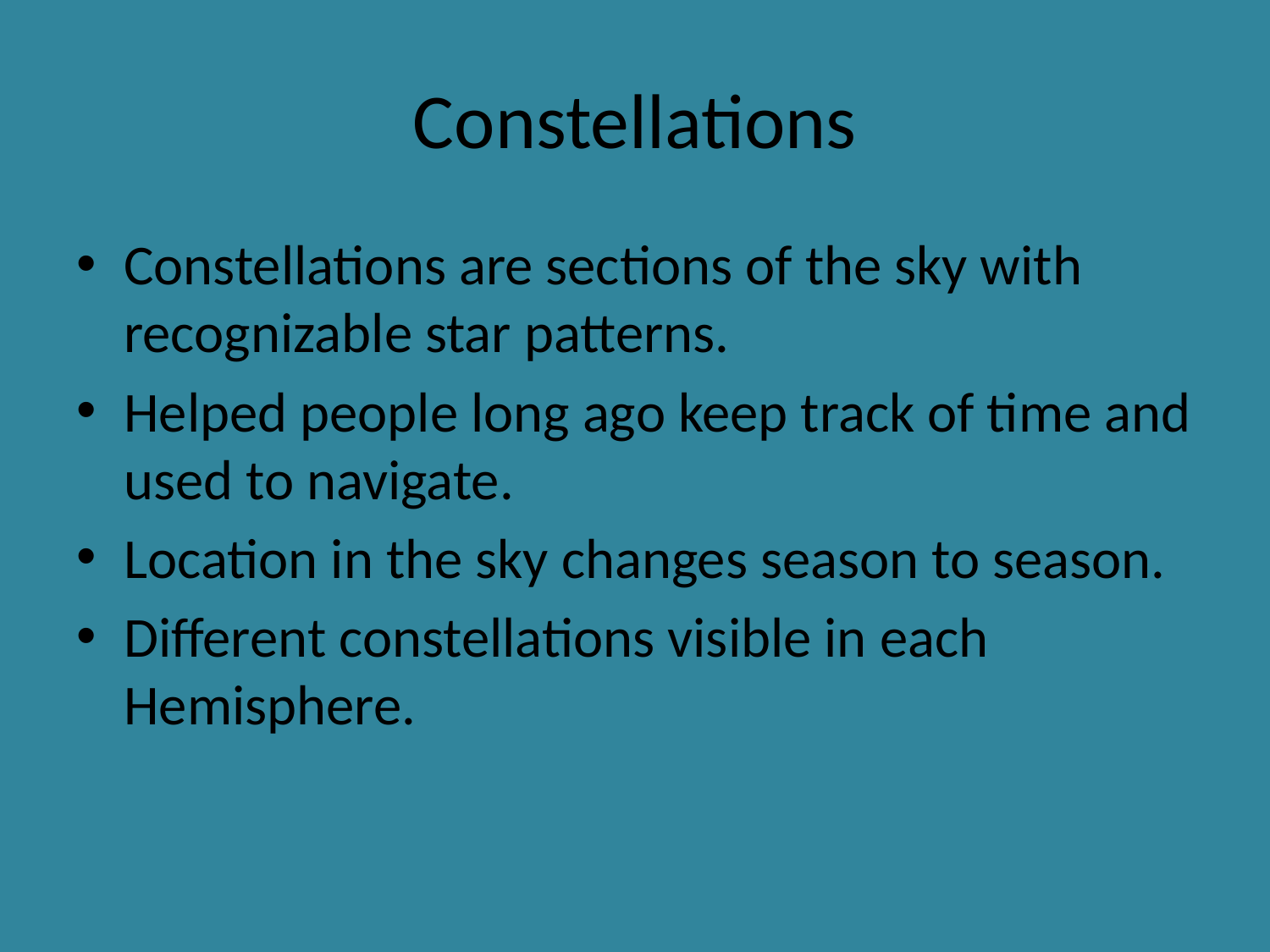

# Constellations
Constellations are sections of the sky with recognizable star patterns.
Helped people long ago keep track of time and used to navigate.
Location in the sky changes season to season.
Different constellations visible in each Hemisphere.